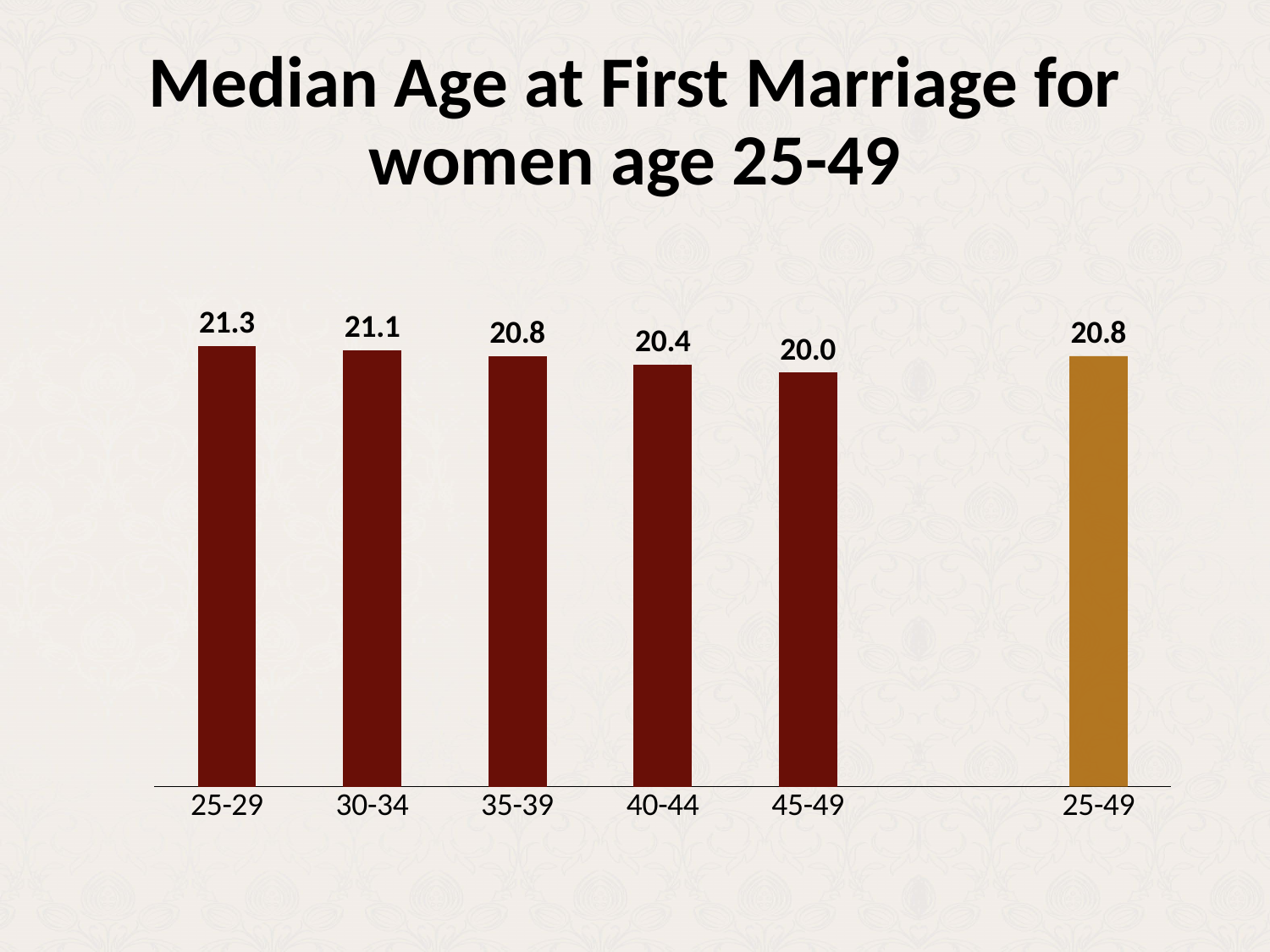

# Median Age at First Marriage for women age 25-49

### Chart

| Category | Column1 |
|---|---|
| 25-29 | 21.3 |
| 30-34 | 21.1 |
| 35-39 | 20.8 |
| 40-44 | 20.4 |
| 45-49 | 20.0 |
|  | None |
| 25-49 | 20.8 |